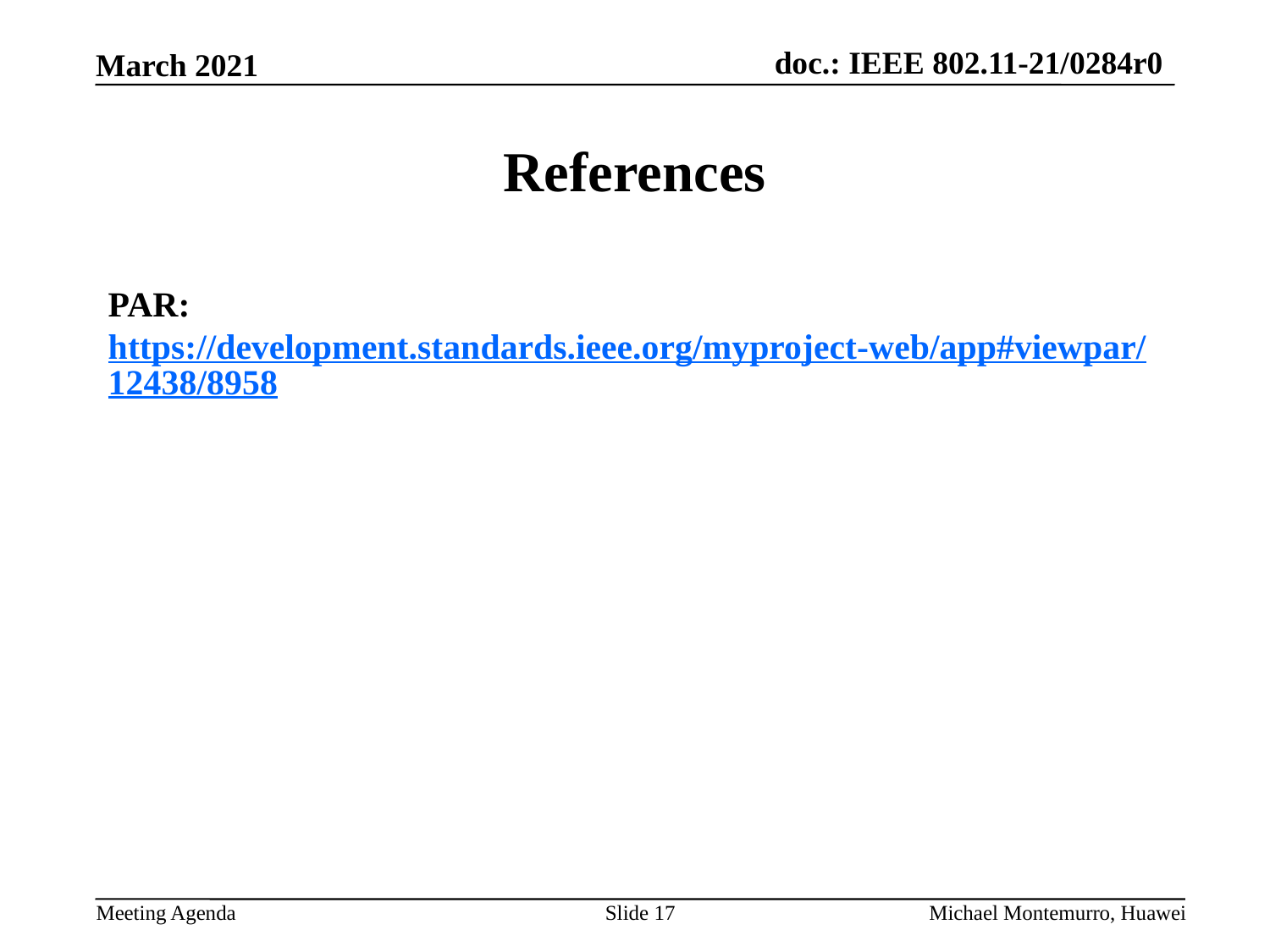

March 2021
# References
PAR: https://development.standards.ieee.org/myproject-web/app#viewpar/12438/8958
Slide 17
Michael Montemurro, Huawei